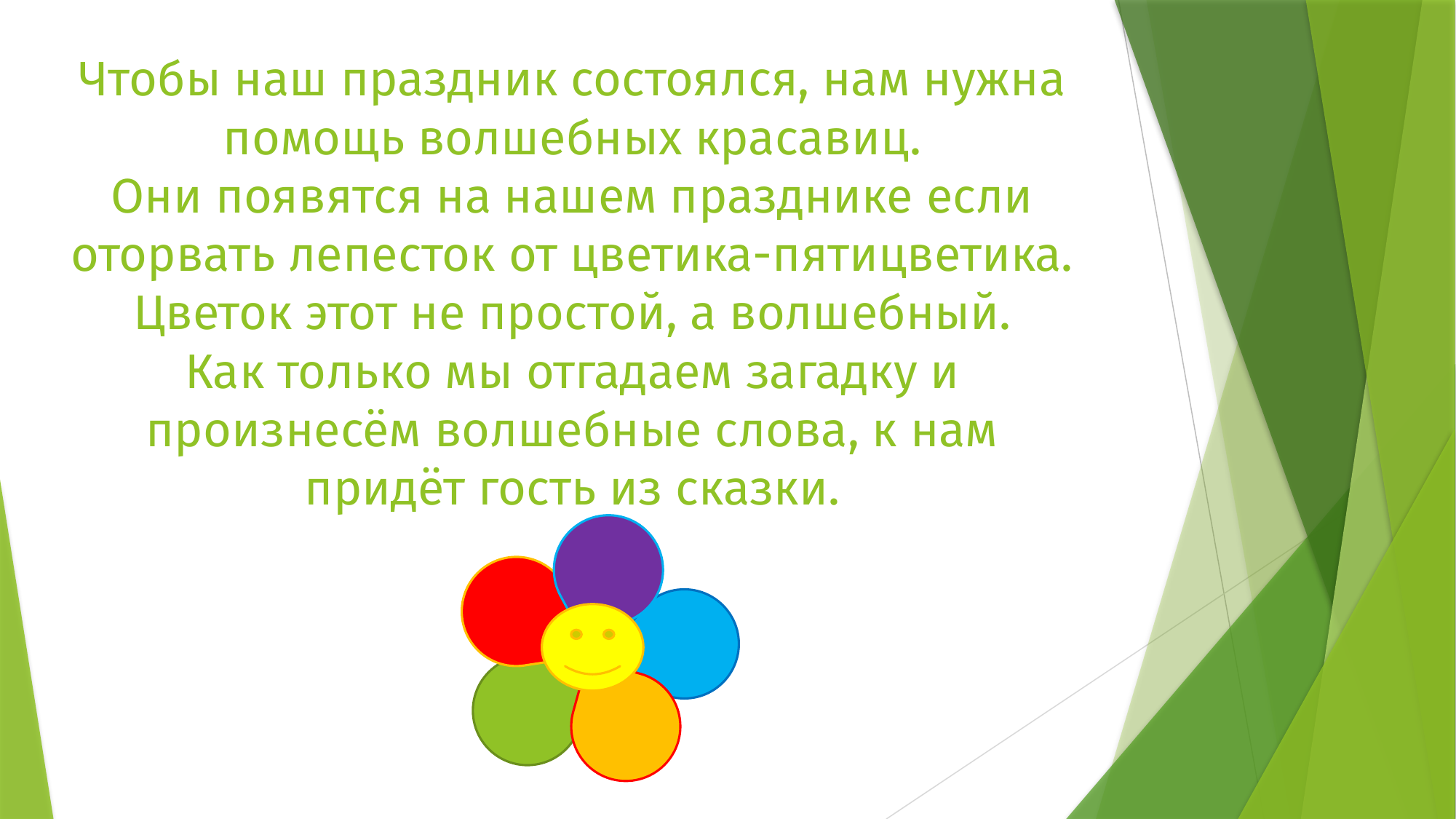

# Чтобы наш праздник состоялся, нам нужна помощь волшебных красавиц. Они появятся на нашем празднике если оторвать лепесток от цветика-пятицветика. Цветок этот не простой, а волшебный. Как только мы отгадаем загадку и произнесём волшебные слова, к нам придёт гость из сказки.